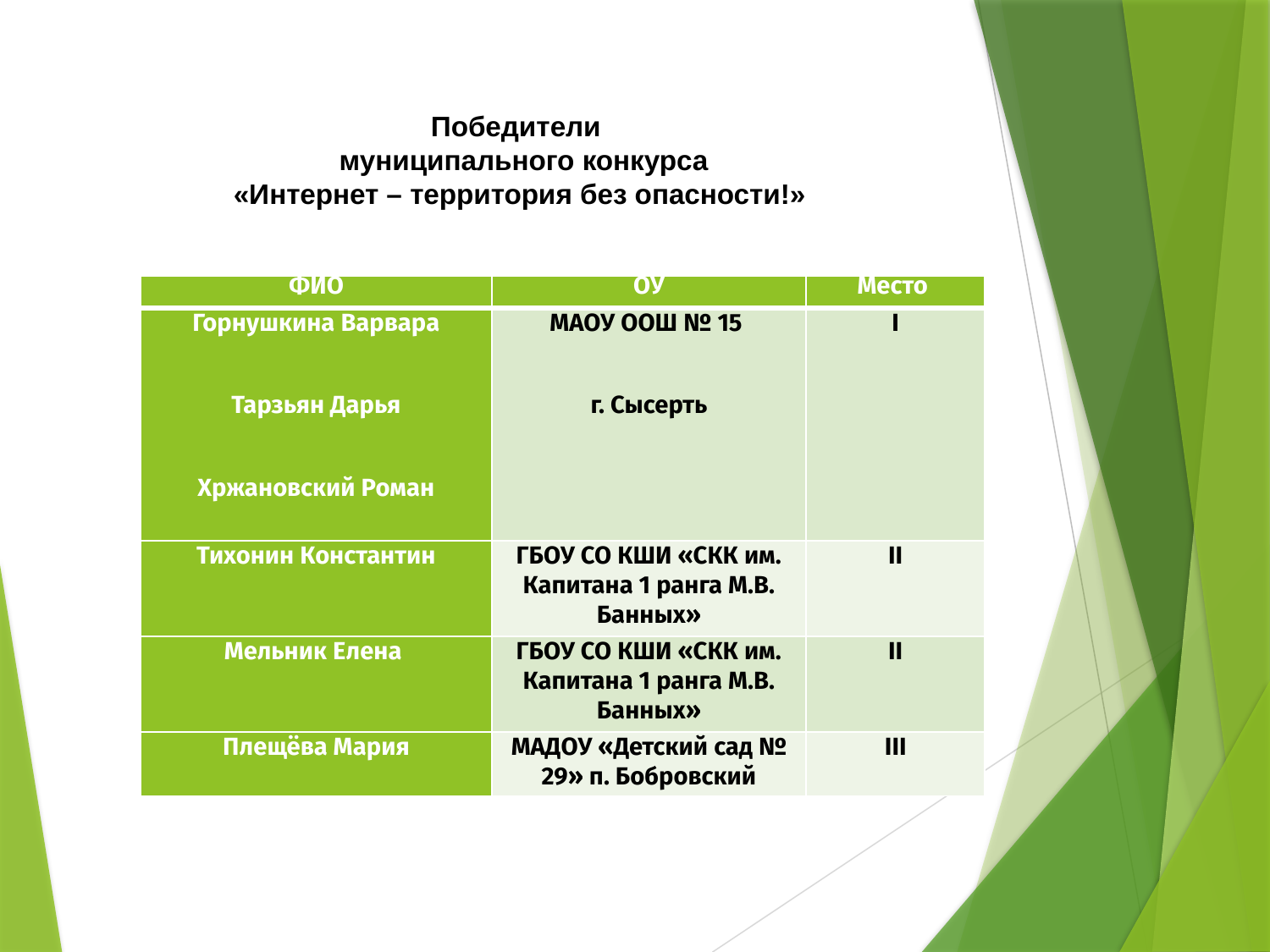

# Победители
 муниципального конкурса
«Интернет – территория без опасности!»

| ФИО | ОУ | Место |
| --- | --- | --- |
| Горнушкина Варвара Тарзьян Дарья Хржановский Роман | МАОУ ООШ № 15 г. Сысерть | I |
| Тихонин Константин | ГБОУ СО КШИ «СКК им. Капитана 1 ранга М.В. Банных» | II |
| Мельник Елена | ГБОУ СО КШИ «СКК им. Капитана 1 ранга М.В. Банных» | II |
| Плещёва Мария | МАДОУ «Детский сад № 29» п. Бобровский | III |